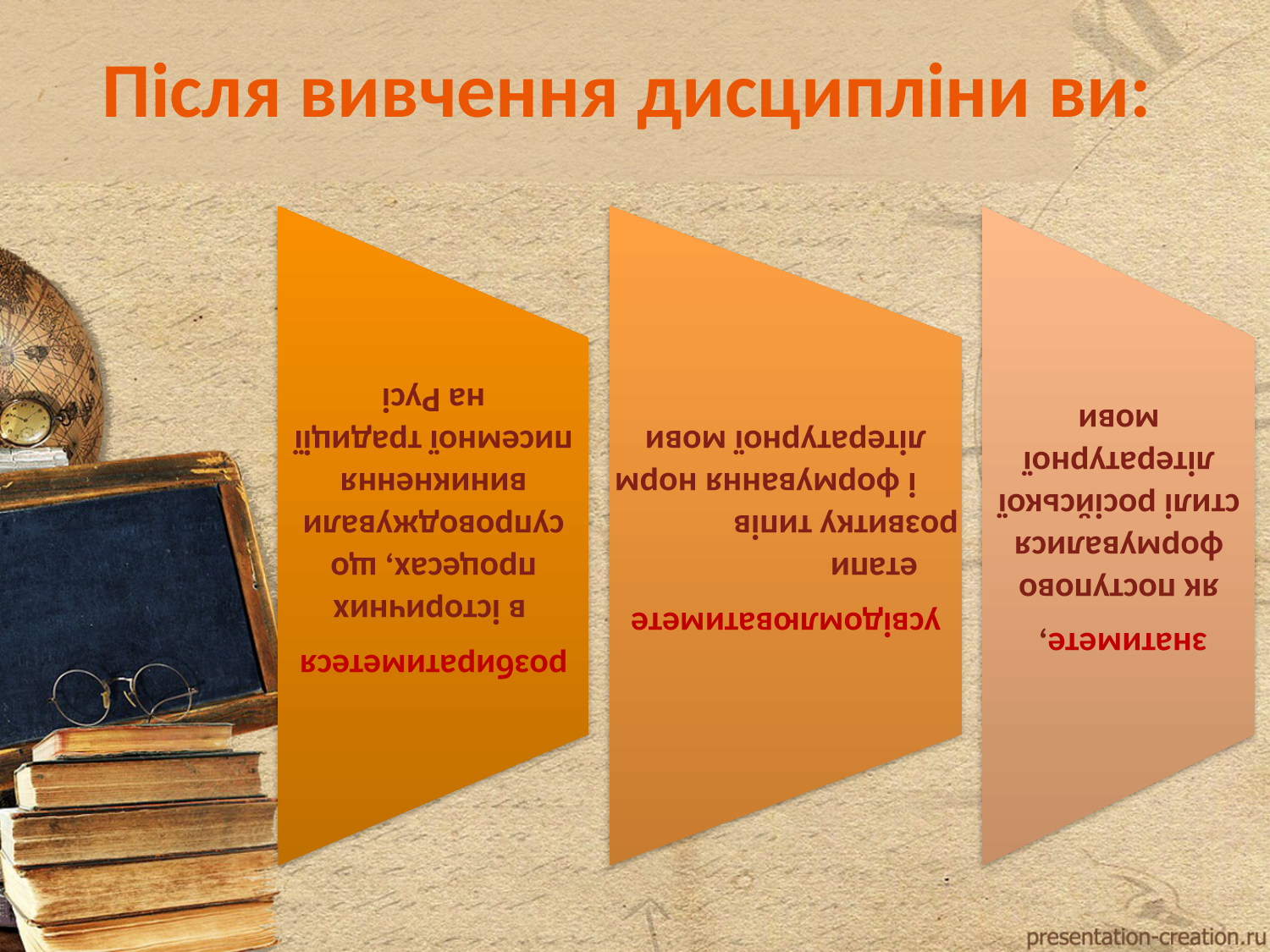

# Після вивчення дисципліни ви:
розбиратиметеся
 в історичних процесах, що супроводжували виникнення писемної традиції на Русі
усвідомлюватимете
 етапи                        розвитку типів                     і формування норм літературної мови
знатимете,
як поступово формувалися стилі російської літературної мови